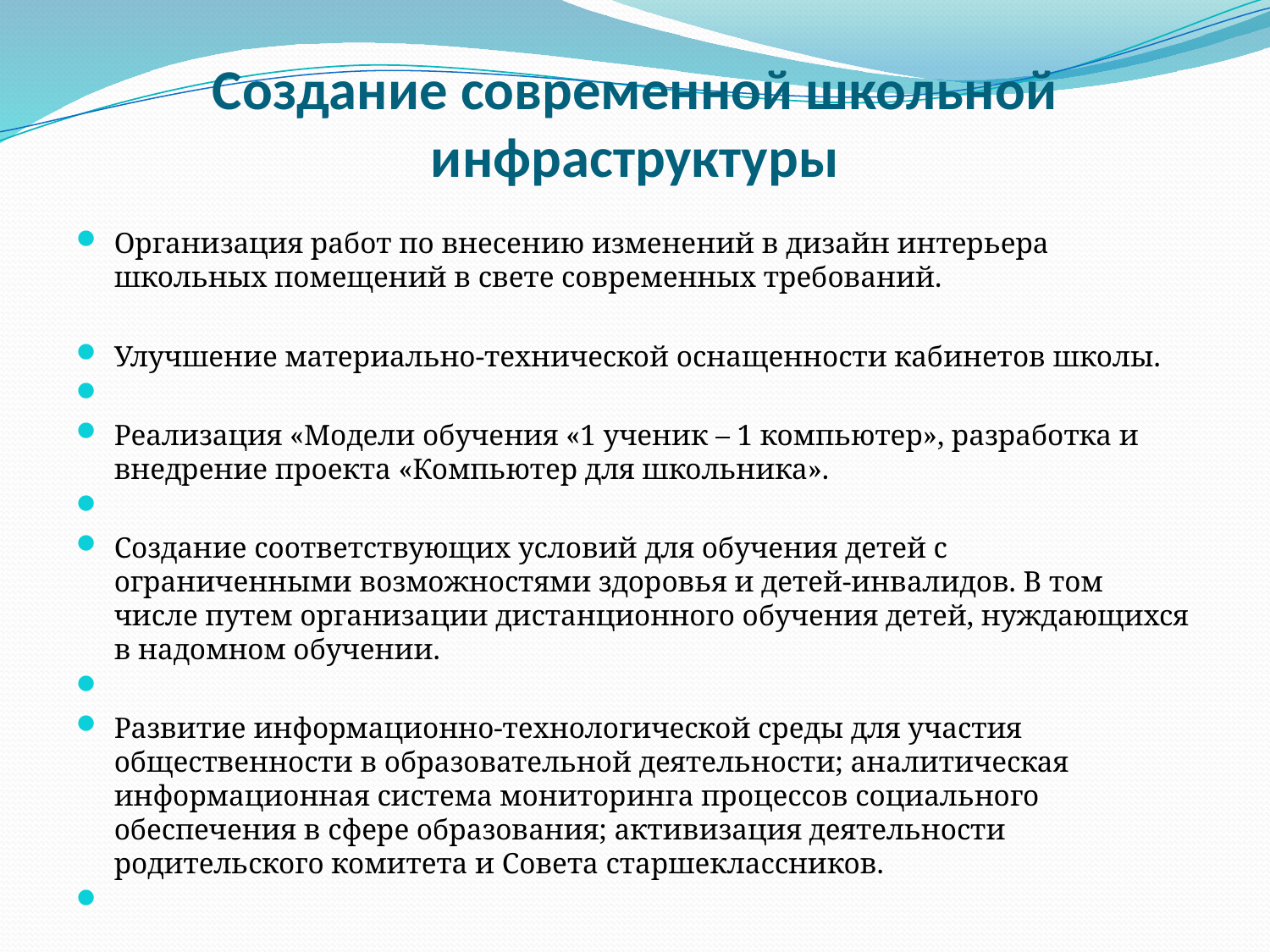

# Создание современной школьной инфраструктуры

Организация работ по внесению изменений в дизайн интерьера школьных помещений в свете современных требований.

Улучшение материально-технической оснащенности кабинетов школы.

Реализация «Модели обучения «1 ученик – 1 компьютер», разработка и внедрение проекта «Компьютер для школьника».

Создание соответствующих условий для обучения детей с ограниченными возможностями здоровья и детей-инвалидов. В том числе путем организации дистанционного обучения детей, нуждающихся в надомном обучении.

Развитие информационно-технологической среды для участия общественности в образовательной деятельности; аналитическая информационная система мониторинга процессов социального обеспечения в сфере образования; активизация деятельности родительского комитета и Совета старшеклассников.